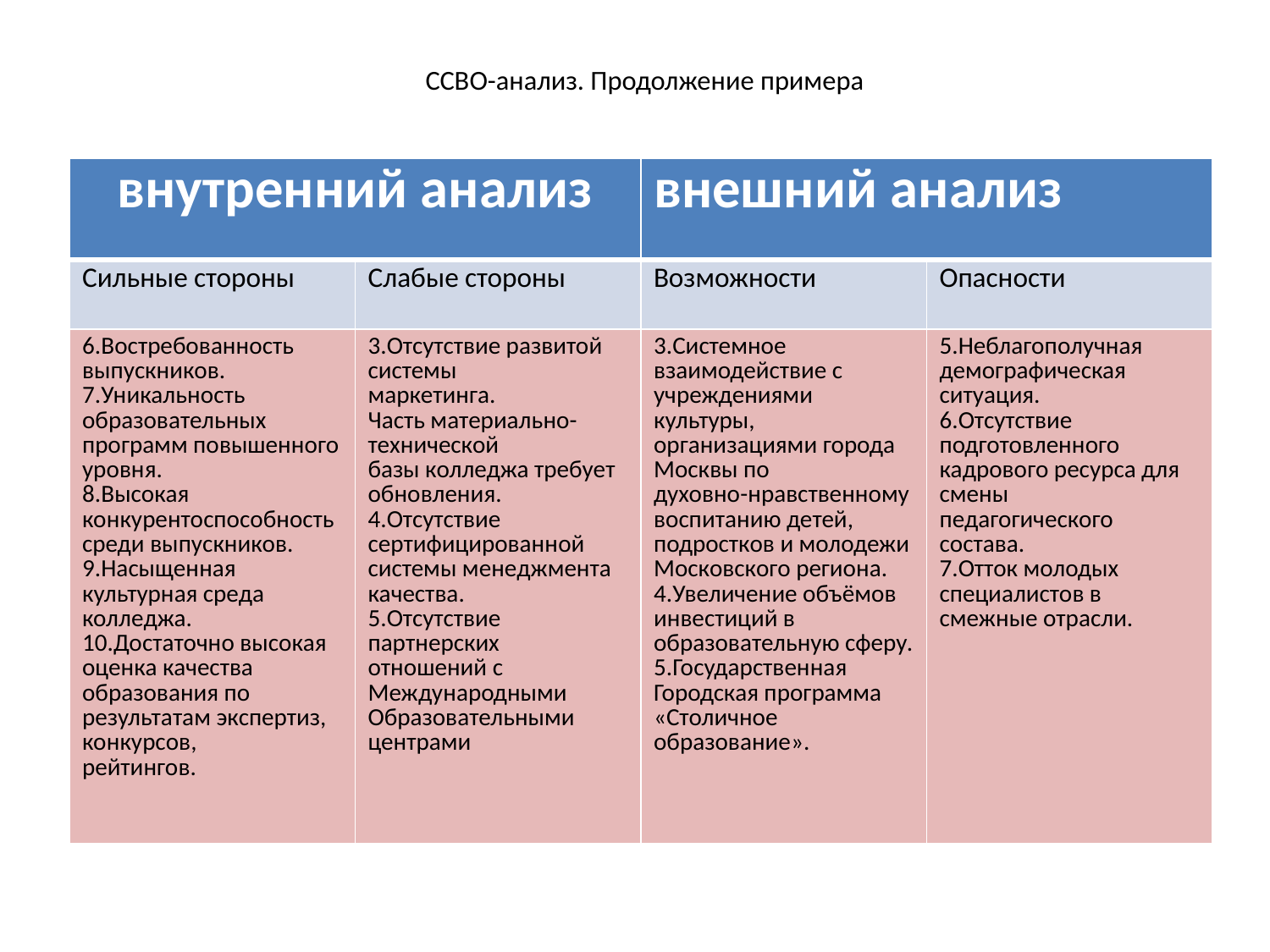

# ССВО-анализ. Продолжение примера
| внутренний анализ |  | внешний анализ |  |
| --- | --- | --- | --- |
| Сильные стороны | Слабые стороны | Возможности | Опасности |
| 6.Востребованность выпускников. 7.Уникальность образовательных программ повышенного уровня. 8.Высокая конкурентоспособность среди выпускников. 9.Насыщенная культурная среда колледжа. 10.Достаточно высокая оценка качества образования по результатам экспертиз, конкурсов, рейтингов. | 3.Отсутствие развитой системы маркетинга. Часть материально-технической базы колледжа требует обновления. 4.Отсутствие сертифицированной системы менеджмента качества. 5.Отсутствие партнерских отношений с Международными Образовательными центрами | 3.Системное взаимодействие с учреждениями культуры, организациями города Москвы по духовно-нравственному воспитанию детей, подростков и молодежи Московского региона. 4.Увеличение объёмов инвестиций в образовательную сферу. 5.Государственная Городская программа «Столичное образование». | 5.Неблагополучная демографическая ситуация. 6.Отсутствие подготовленного кадрового ресурса для смены педагогического состава. 7.Отток молодых специалистов в смежные отрасли. |